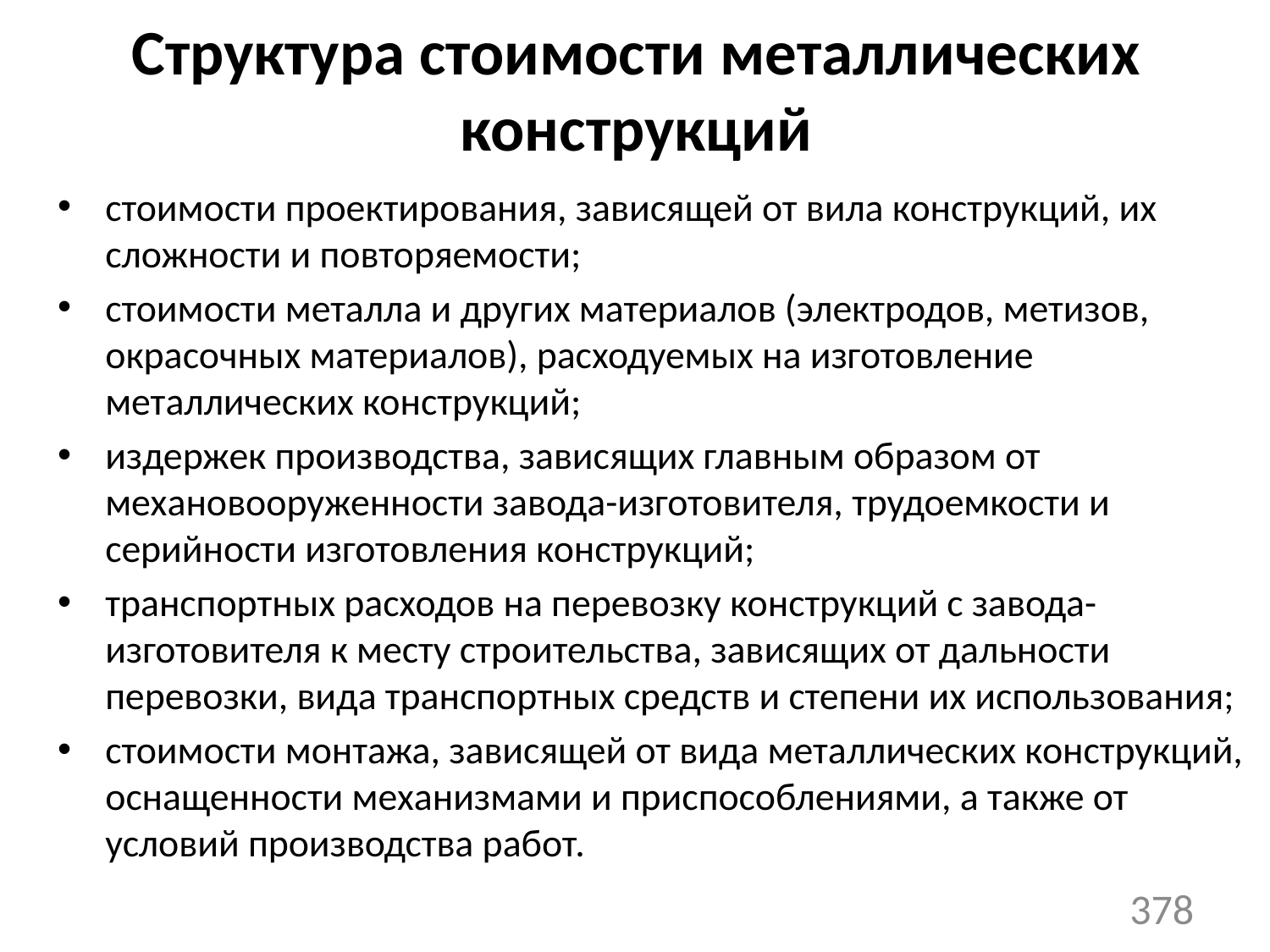

Структура стоимости металлических конструкций
стоимости проектирования, зависящей от вила конструкций, их сложности и повторяемости;
стоимости металла и других материалов (электродов, метизов, окрасочных материалов), расходуемых на изготовление металлических конструкций;
издержек производства, зависящих главным образом от механовооруженности завода-изготовителя, трудоемкости и серийности изготовления конструкций;
транспортных расходов на перевозку конструкций с завода-изготовителя к месту строительства, зависящих от дальности перевозки, вида транспортных средств и степени их использования;
стоимости монтажа, зависящей от вида металлических конструкций, оснащенности механизмами и приспособлениями, а также от условий производства работ.
378